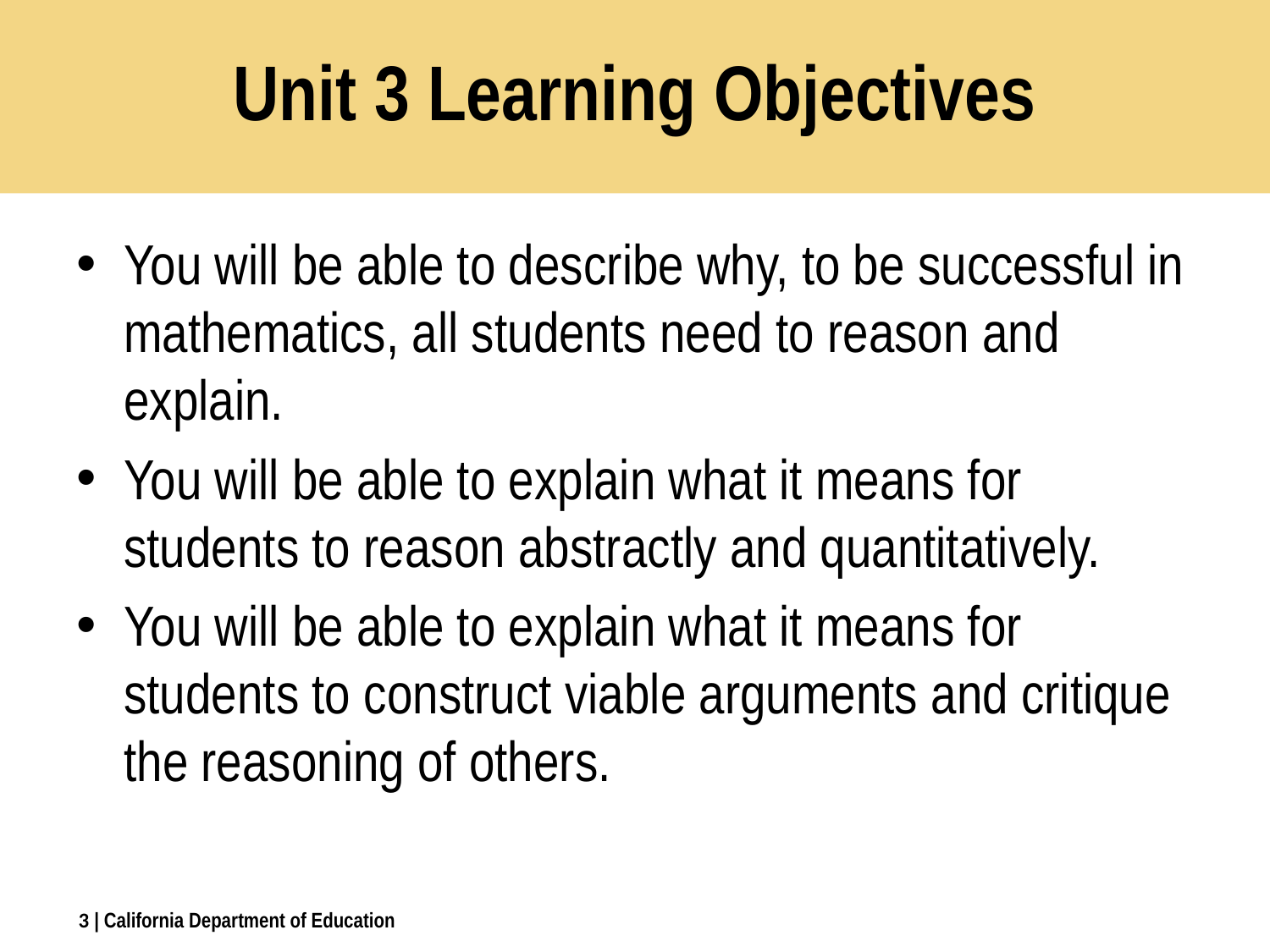

# Unit 3 Learning Objectives
You will be able to describe why, to be successful in mathematics, all students need to reason and explain.
You will be able to explain what it means for students to reason abstractly and quantitatively.
You will be able to explain what it means for students to construct viable arguments and critique the reasoning of others.
3
| California Department of Education